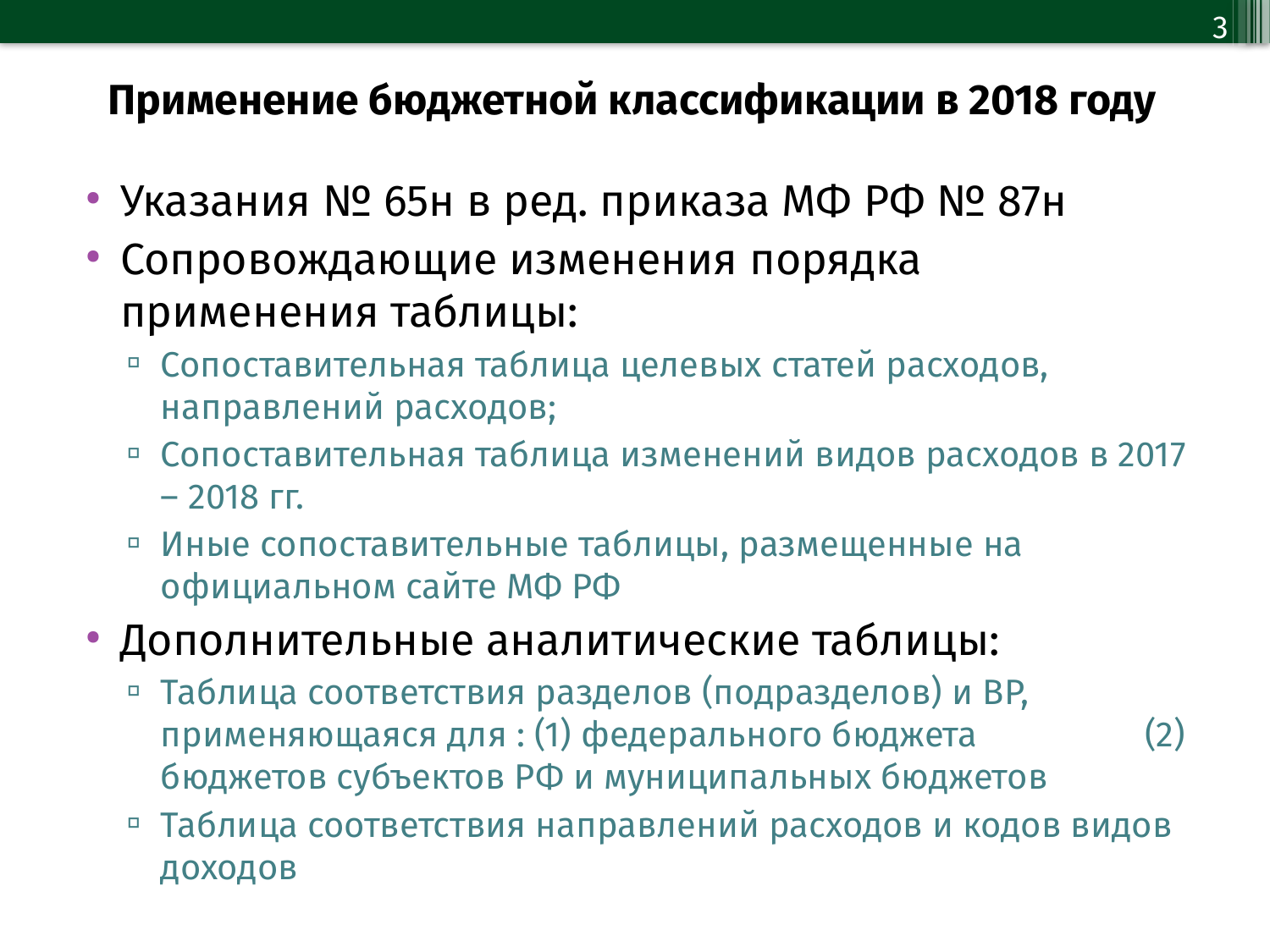

3
Применение бюджетной классификации в 2018 году
Указания № 65н в ред. приказа МФ РФ № 87н
Сопровождающие изменения порядка применения таблицы:
Сопоставительная таблица целевых статей расходов, направлений расходов;
Сопоставительная таблица изменений видов расходов в 2017 – 2018 гг.
Иные сопоставительные таблицы, размещенные на официальном сайте МФ РФ
Дополнительные аналитические таблицы:
Таблица соответствия разделов (подразделов) и ВР, применяющаяся для : (1) федерального бюджета                  (2) бюджетов субъектов РФ и муниципальных бюджетов
Таблица соответствия направлений расходов и кодов видов доходов